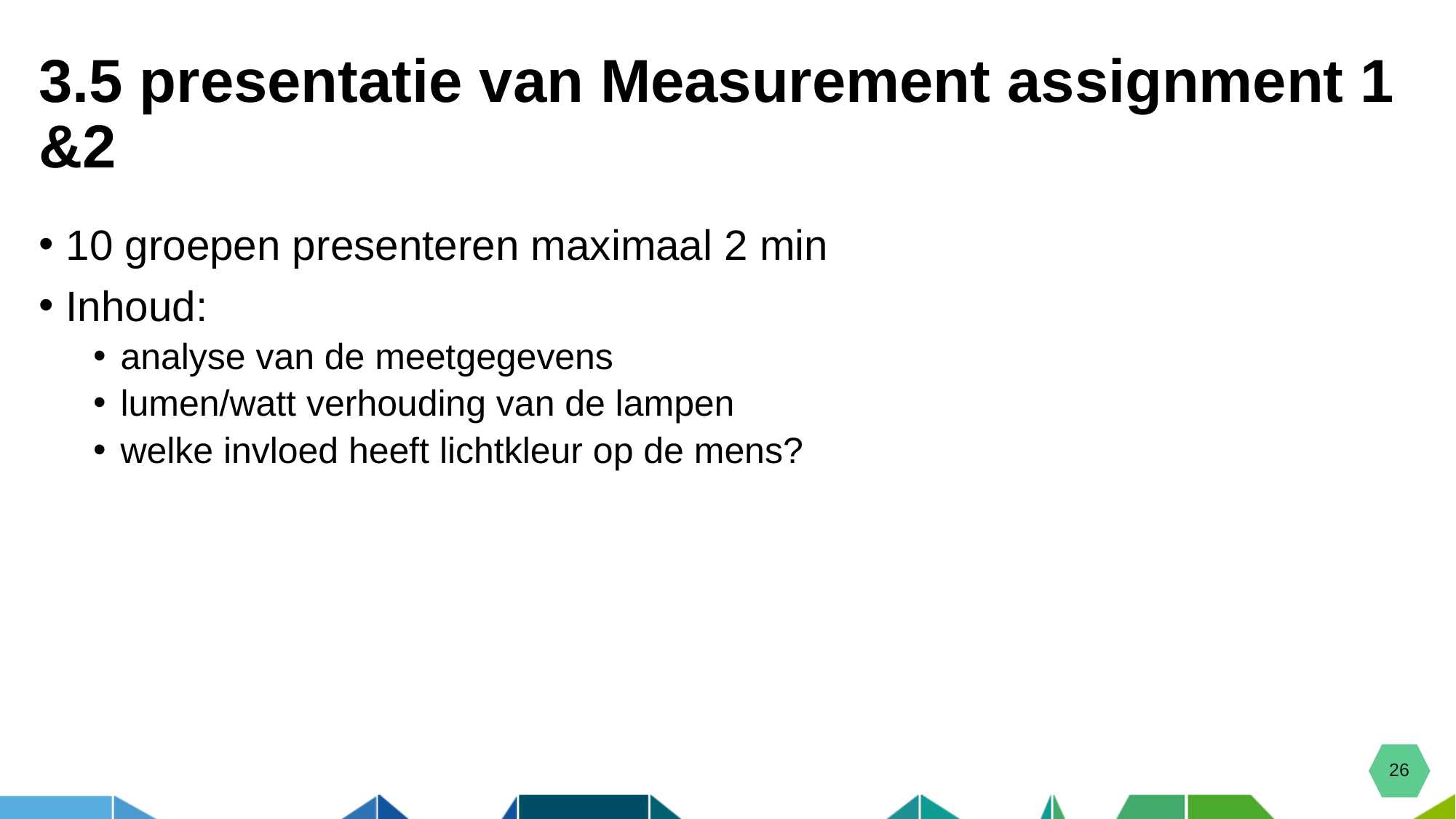

# 3.5 presentatie van Measurement assignment 1 &2
10 groepen presenteren maximaal 2 min
Inhoud:
analyse van de meetgegevens
lumen/watt verhouding van de lampen
welke invloed heeft lichtkleur op de mens?

26